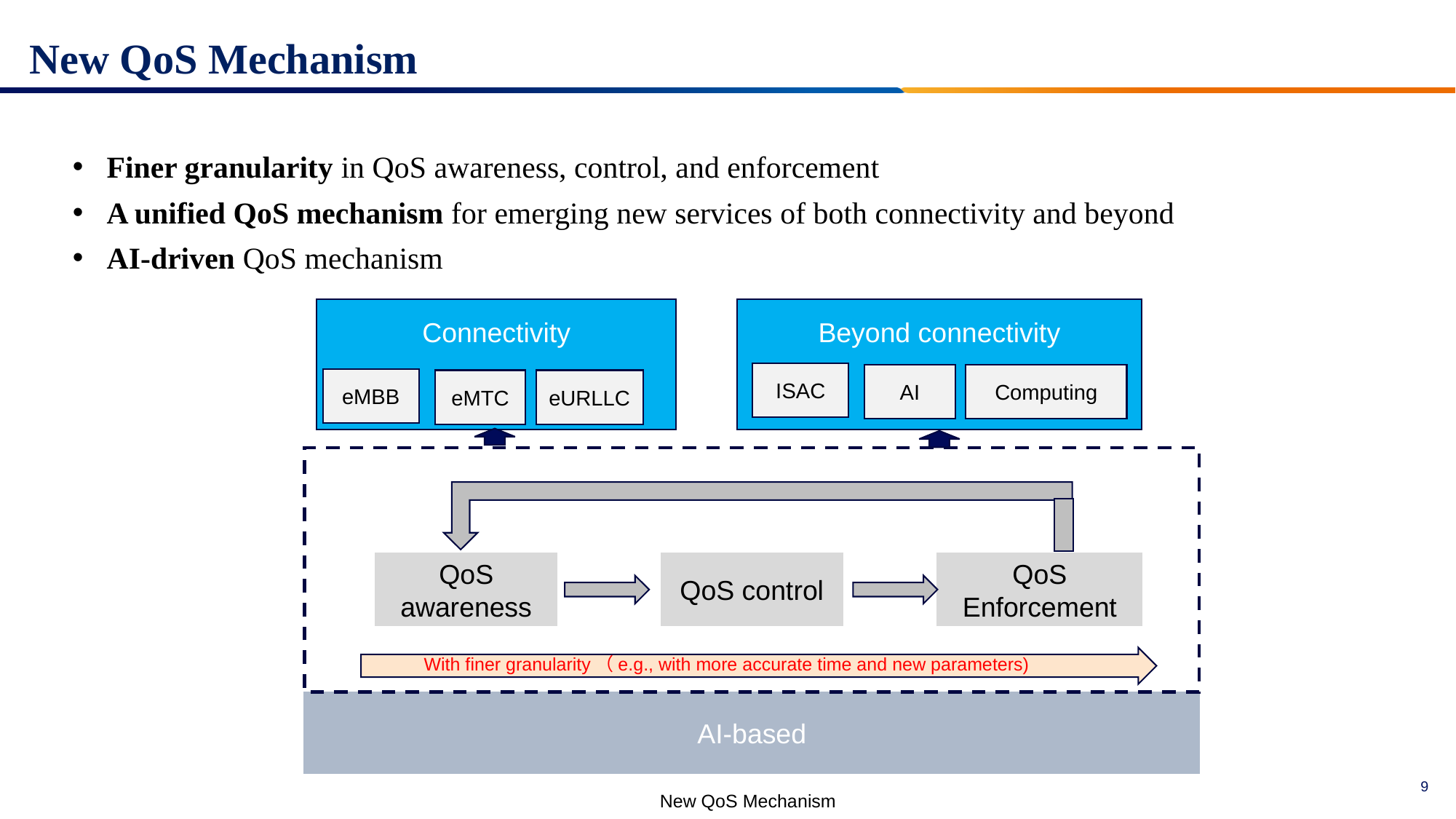

New QoS Mechanism

Finer granularity in QoS awareness, control, and enforcement
A unified QoS mechanism for emerging new services of both connectivity and beyond
AI-driven QoS mechanism
Connectivity

Beyond connectivity

ISAC
AI
Computing
eMBB
eMTC
eURLLC

QoS control
QoS Enforcement
QoS awareness

With finer granularity（e.g., with more accurate time and new parameters)

AI-based
New QoS Mechanism